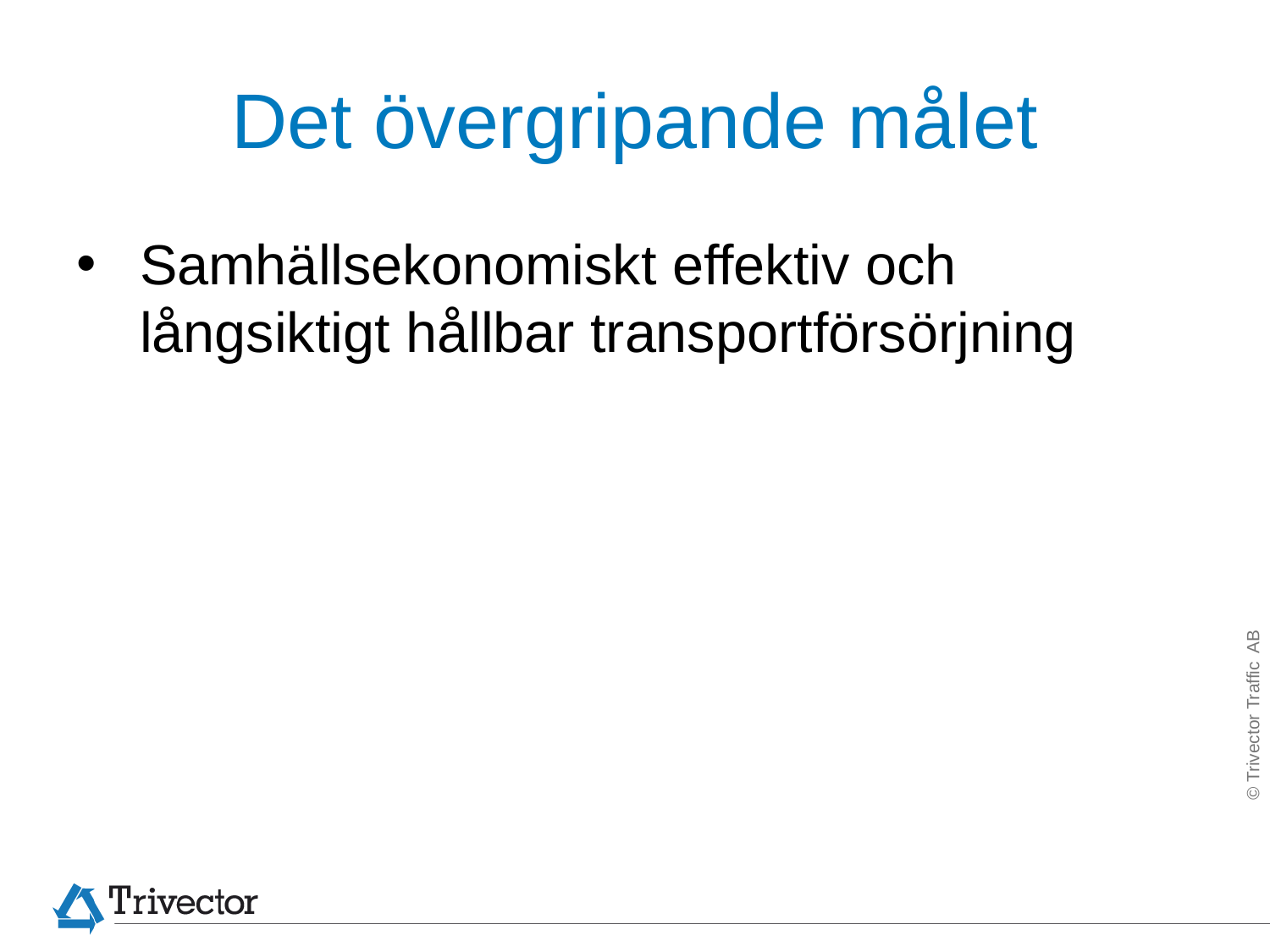

# Det övergripande målet
Samhällsekonomiskt effektiv och långsiktigt hållbar transportförsörjning